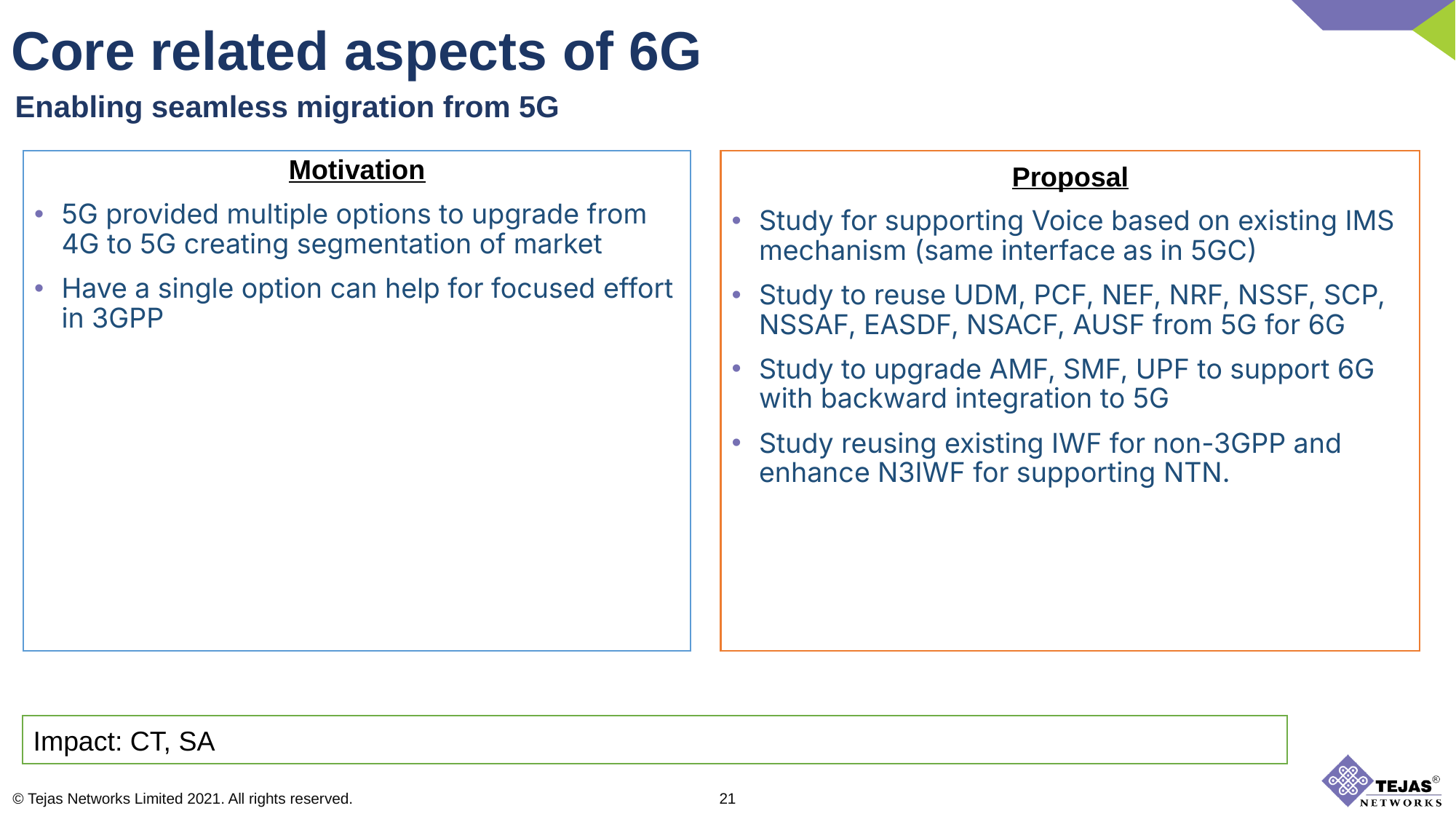

Core related aspects of 6G
Enabling seamless migration from 5G
Motivation
5G provided multiple options to upgrade from 4G to 5G creating segmentation of market
Have a single option can help for focused effort in 3GPP

Proposal
Study for supporting Voice based on existing IMS mechanism (same interface as in 5GC)
Study to reuse UDM, PCF, NEF, NRF, NSSF, SCP, NSSAF, EASDF, NSACF, AUSF from 5G for 6G
Study to upgrade AMF, SMF, UPF to support 6G with backward integration to 5G
Study reusing existing IWF for non-3GPP and enhance N3IWF for supporting NTN.
Impact: CT, SA